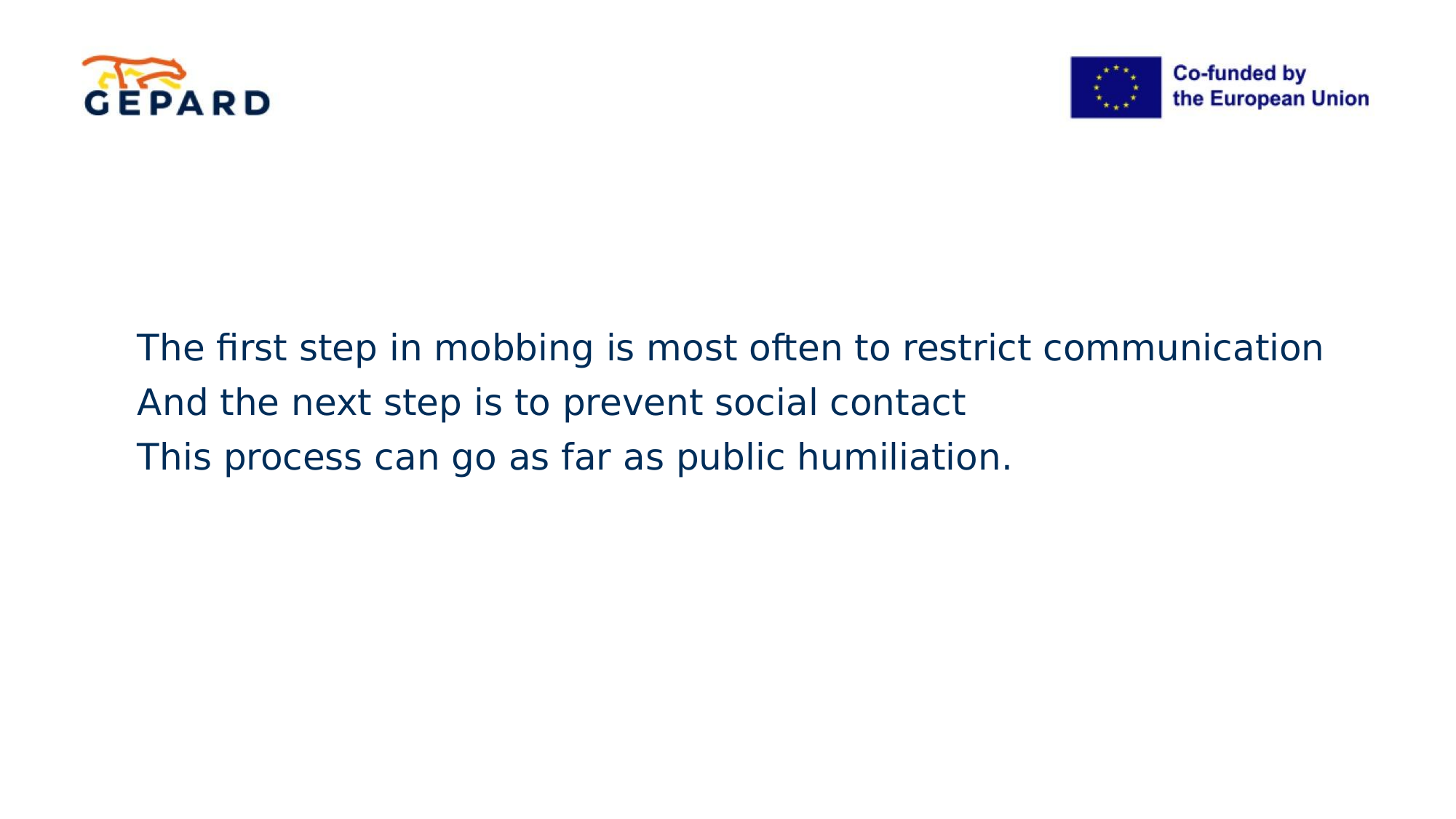

#
The first step in mobbing is most often to restrict communication
And the next step is to prevent social contact
This process can go as far as public humiliation.